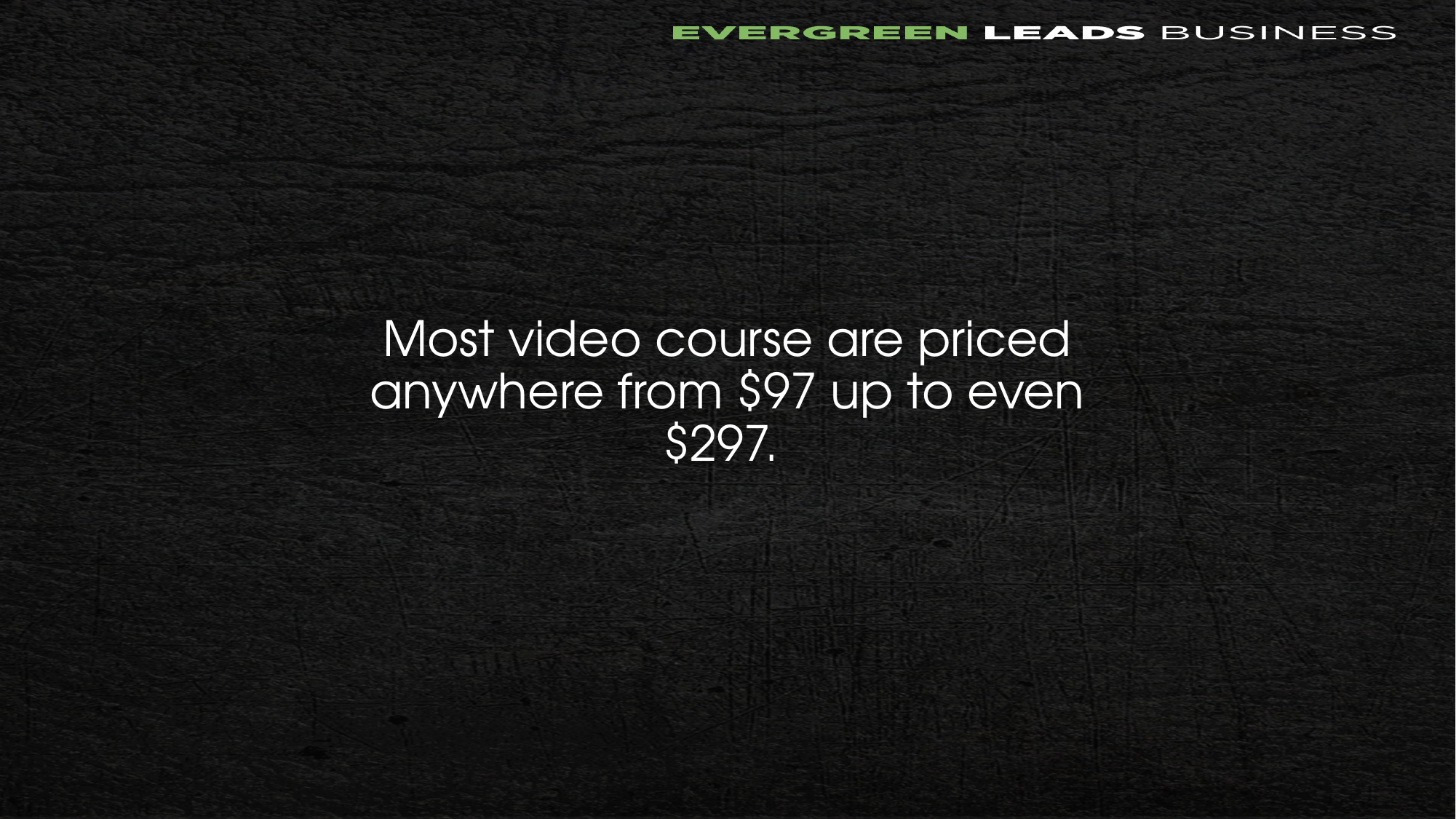

Most video course are priced anywhere from $97 up to even $297.